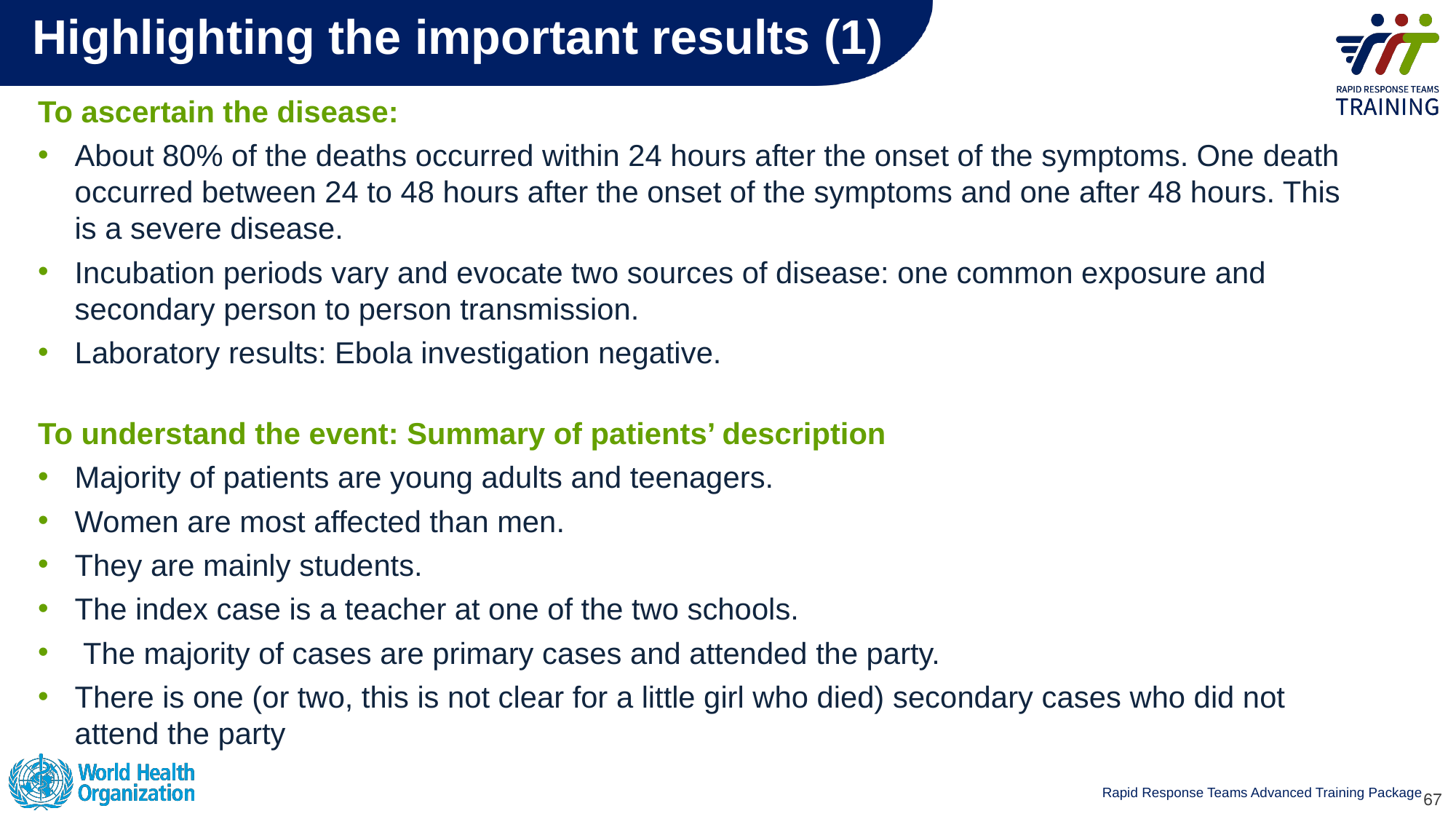

# Highlighting the important results (1)
To ascertain the disease:
About 80% of the deaths occurred within 24 hours after the onset of the symptoms. One death occurred between 24 to 48 hours after the onset of the symptoms and one after 48 hours. This is a severe disease.
Incubation periods vary and evocate two sources of disease: one common exposure and secondary person to person transmission.
Laboratory results: Ebola investigation negative.

To understand the event: Summary of patients’ description
Majority of patients are young adults and teenagers.
Women are most affected than men.
They are mainly students.
The index case is a teacher at one of the two schools.
 The majority of cases are primary cases and attended the party.
There is one (or two, this is not clear for a little girl who died) secondary cases who did not attend the party